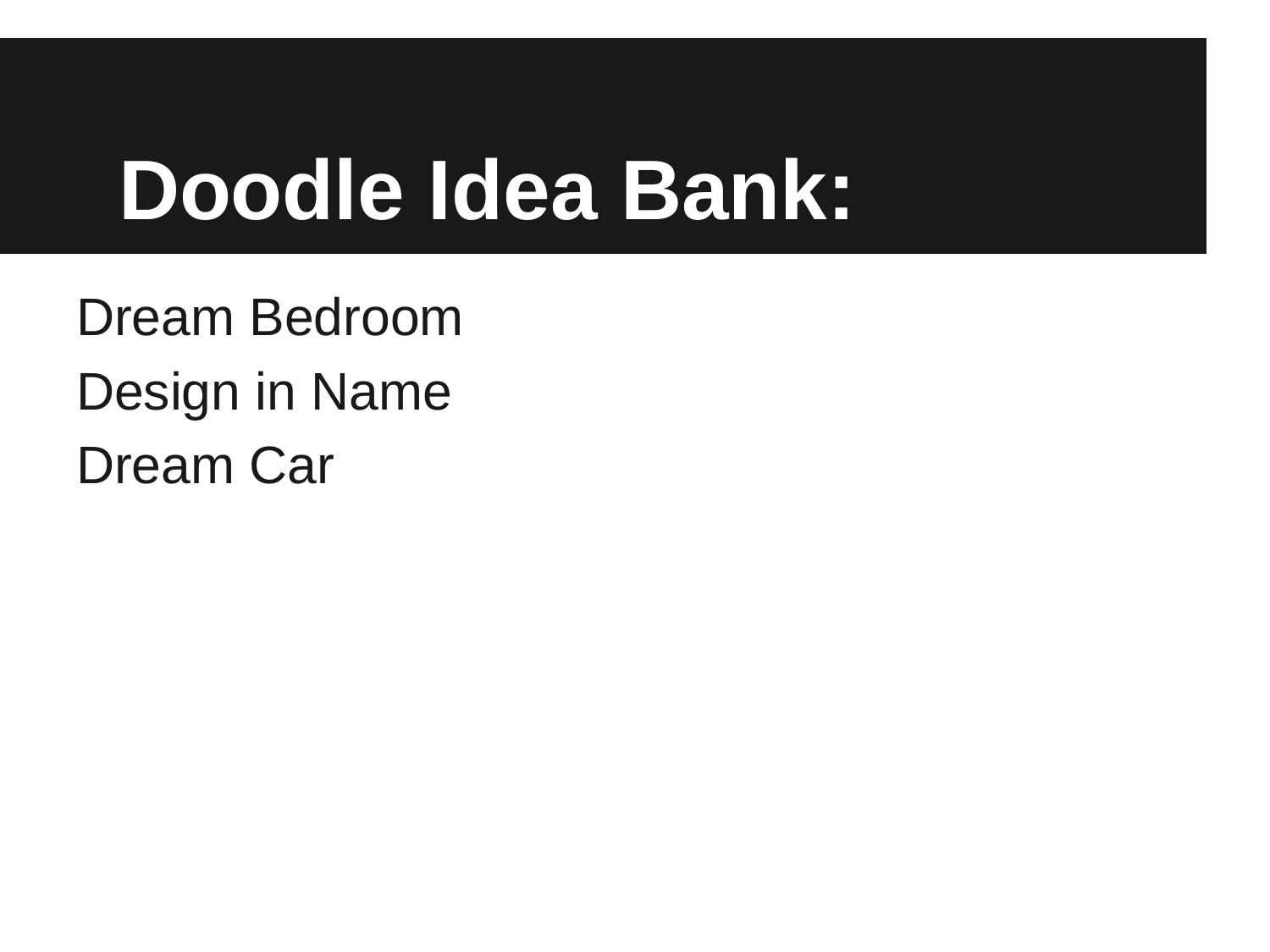

# Doodle Idea Bank:
Dream Bedroom
Design in Name
Dream Car